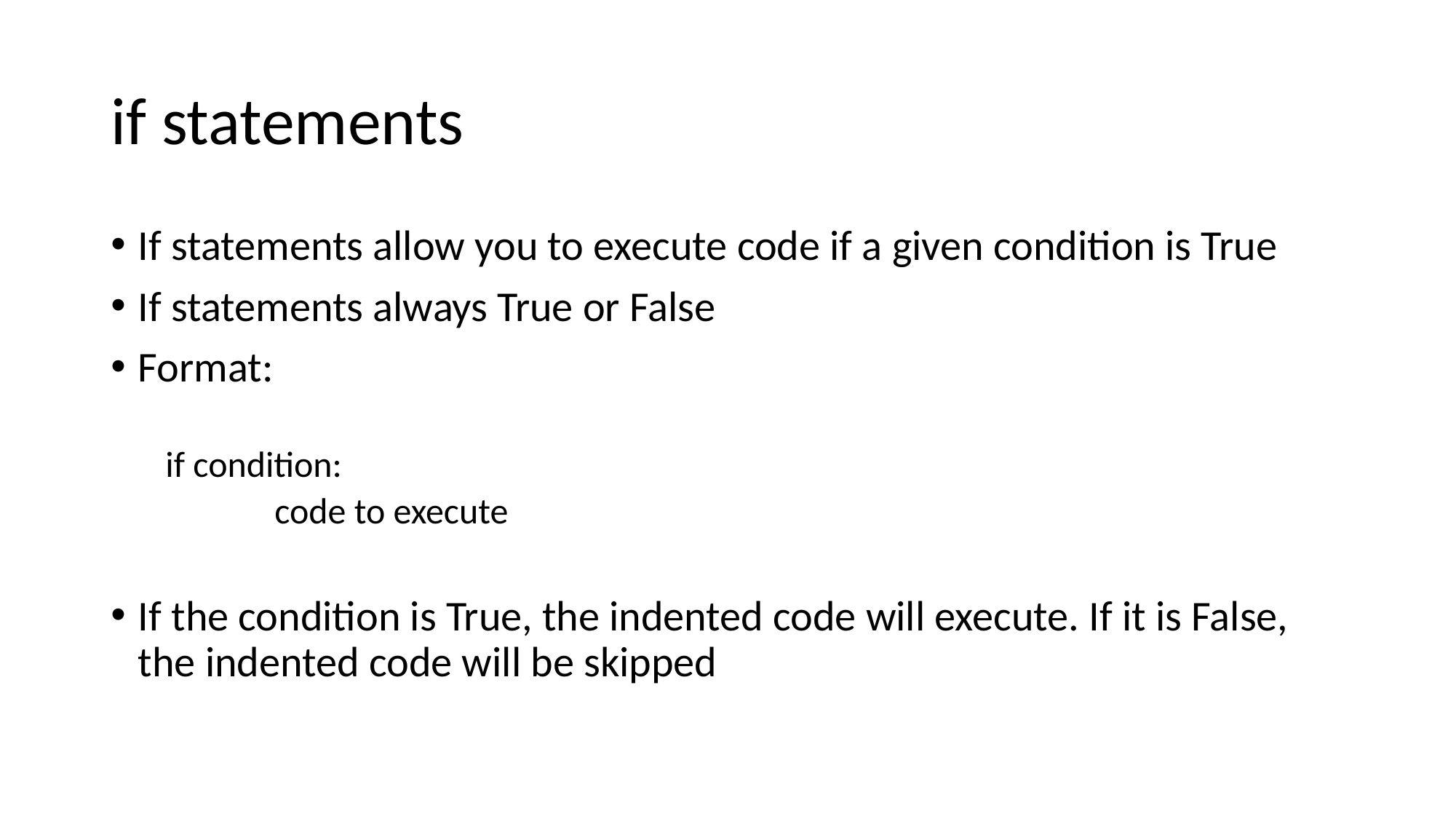

# if statements
If statements allow you to execute code if a given condition is True
If statements always True or False
Format:

if condition:
	code to execute

If the condition is True, the indented code will execute. If it is False, the indented code will be skipped